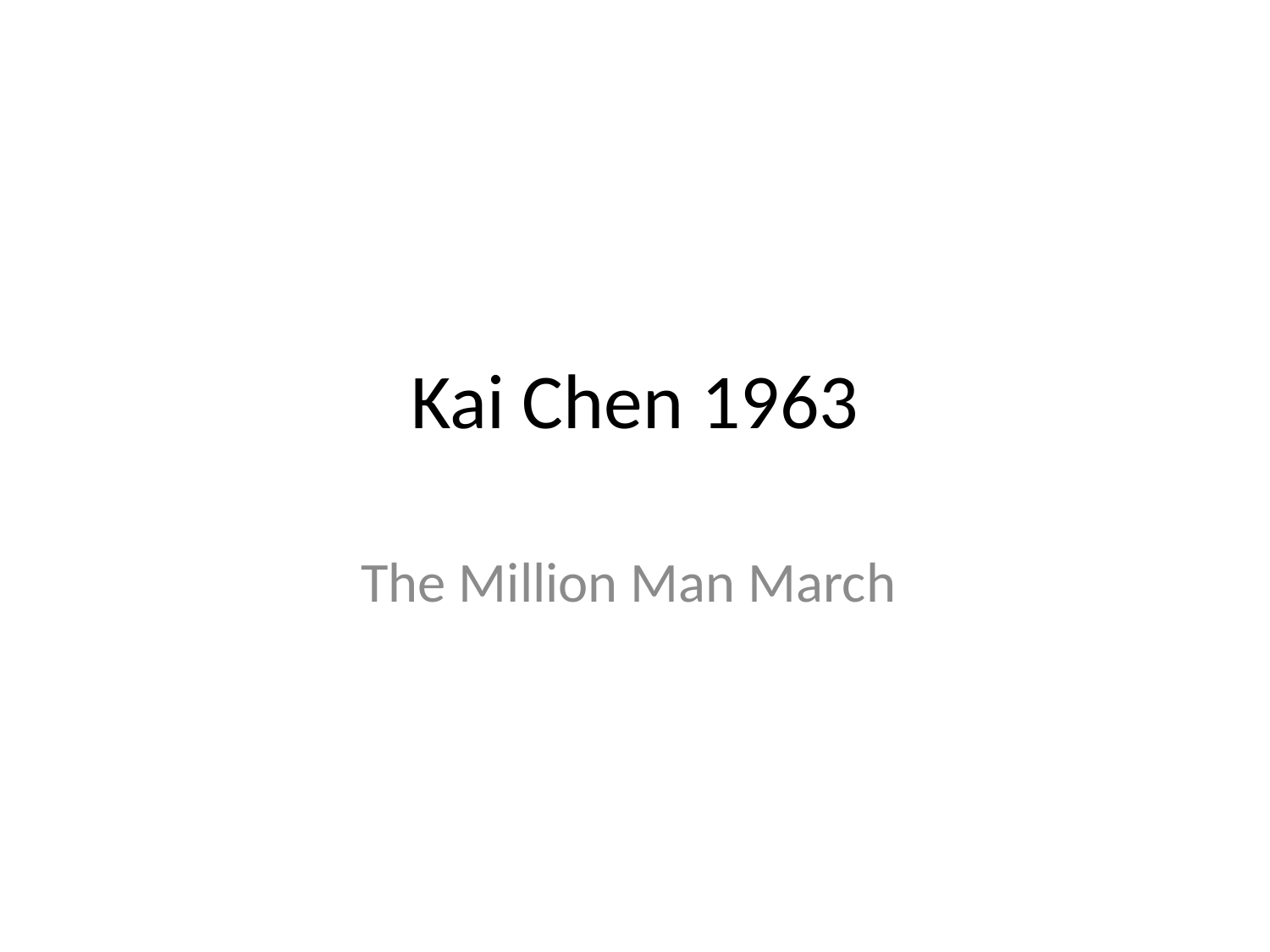

# Kai Chen 1963
The Million Man March